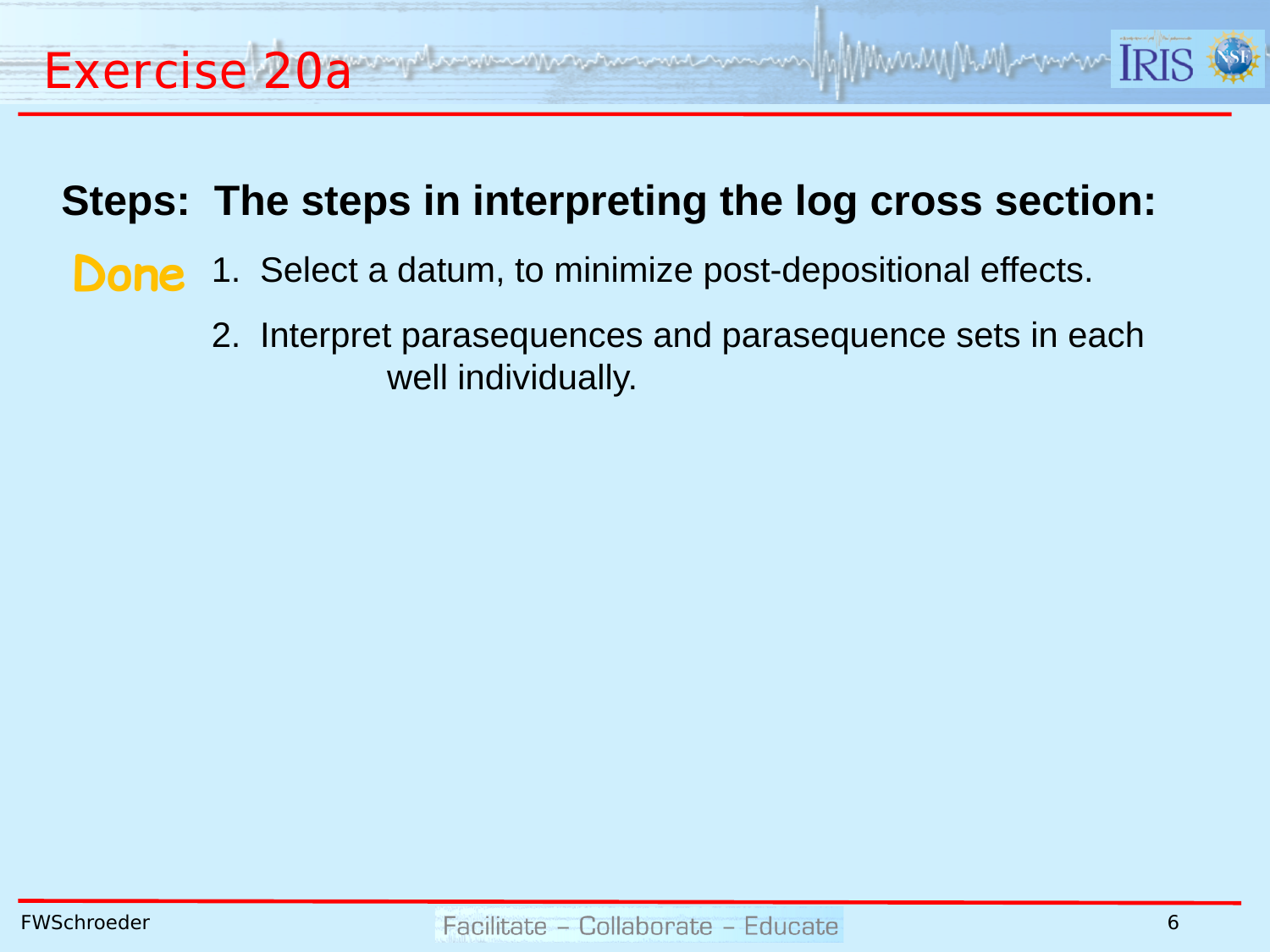

# Exercise 20a
Steps:  The steps in interpreting the log cross section:
1.	Select a datum, to minimize post-depositional effects.
2.	Interpret parasequences and parasequence sets in each 	well individually.
Done